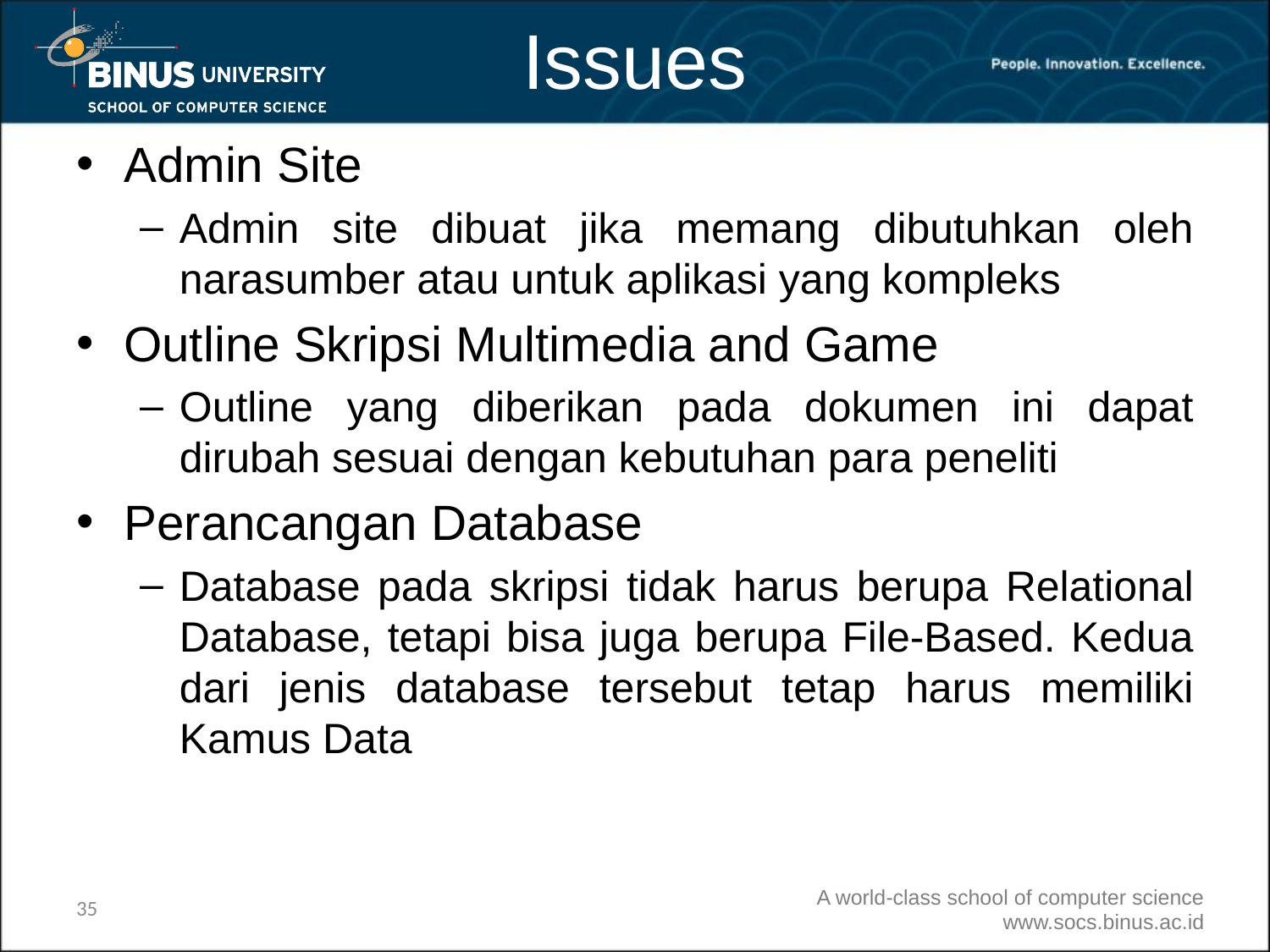

# Issues
Admin Site
Admin site dibuat jika memang dibutuhkan oleh narasumber atau untuk aplikasi yang kompleks
Outline Skripsi Multimedia and Game
Outline yang diberikan pada dokumen ini dapat dirubah sesuai dengan kebutuhan para peneliti
Perancangan Database
Database pada skripsi tidak harus berupa Relational Database, tetapi bisa juga berupa File-Based. Kedua dari jenis database tersebut tetap harus memiliki Kamus Data
35